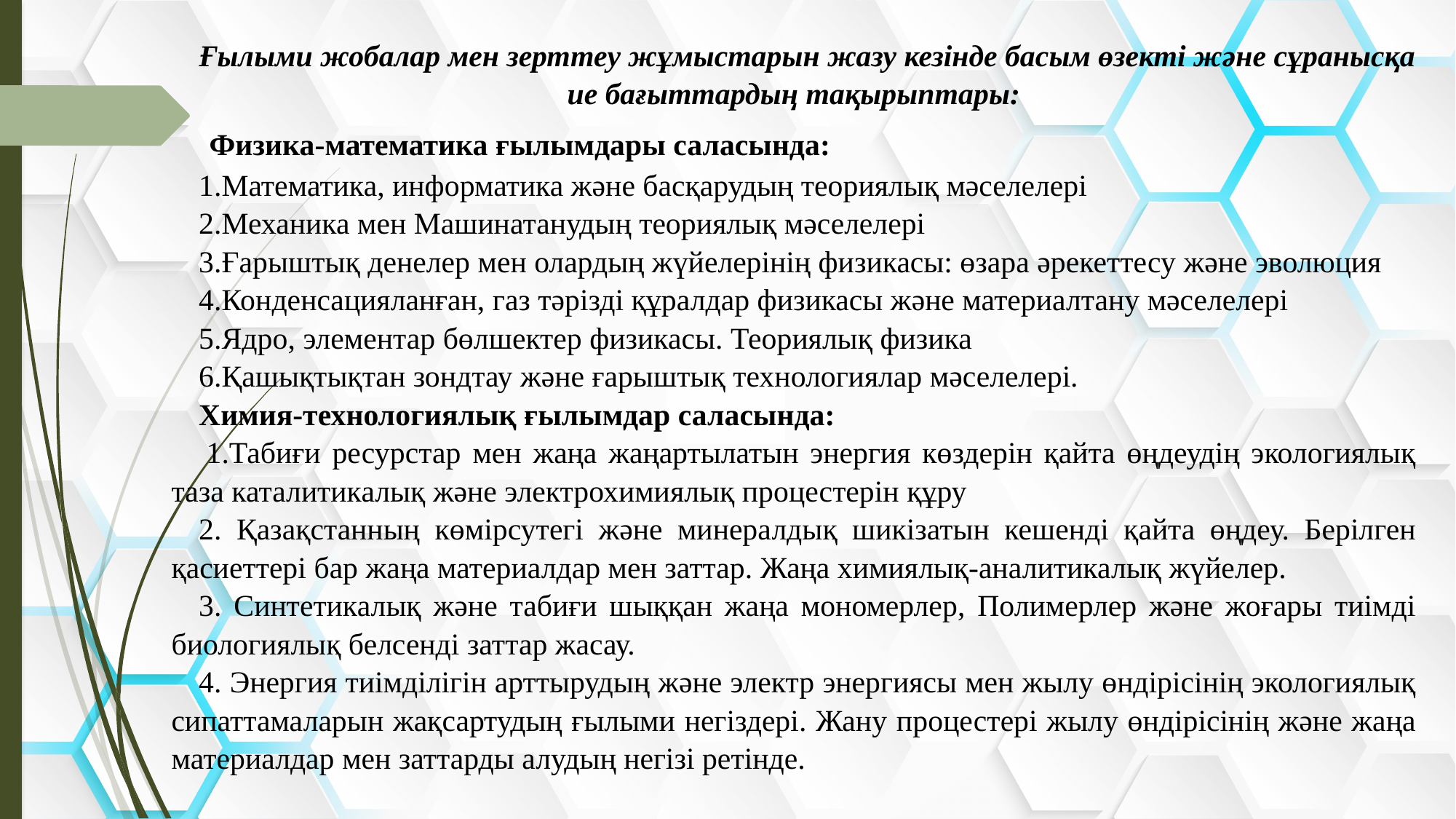

Ғылыми жобалар мен зерттеу жұмыстарын жазу кезінде басым өзекті және сұранысқа ие бағыттардың тақырыптары:
 Физика-математика ғылымдары саласында:
1.Математика, информатика және басқарудың теориялық мәселелері
2.Механика мен Машинатанудың теориялық мәселелері
3.Ғарыштық денелер мен олардың жүйелерінің физикасы: өзара әрекеттесу және эволюция
4.Конденсацияланған, газ тәрізді құралдар физикасы және материалтану мәселелері
5.Ядро, элементар бөлшектер физикасы. Теориялық физика
6.Қашықтықтан зондтау және ғарыштық технологиялар мәселелері.
Химия-технологиялық ғылымдар саласында:
 1.Табиғи ресурстар мен жаңа жаңартылатын энергия көздерін қайта өңдеудің экологиялық таза каталитикалық және электрохимиялық процестерін құру
2. Қазақстанның көмірсутегі және минералдық шикізатын кешенді қайта өңдеу. Берілген қасиеттері бар жаңа материалдар мен заттар. Жаңа химиялық-аналитикалық жүйелер.
3. Синтетикалық және табиғи шыққан жаңа мономерлер, Полимерлер және жоғары тиімді биологиялық белсенді заттар жасау.
4. Энергия тиімділігін арттырудың және электр энергиясы мен жылу өндірісінің экологиялық сипаттамаларын жақсартудың ғылыми негіздері. Жану процестері жылу өндірісінің және жаңа материалдар мен заттарды алудың негізі ретінде.